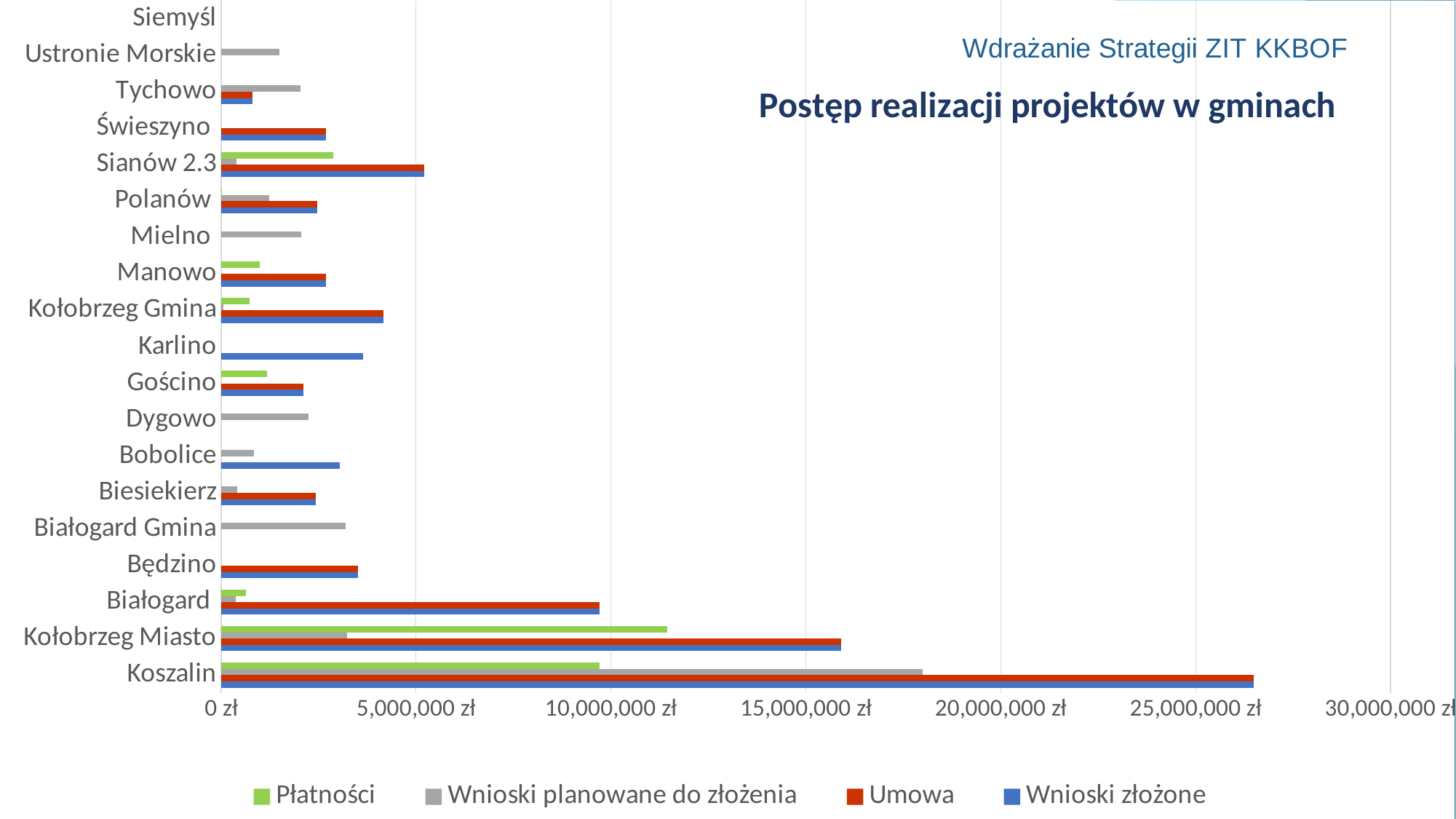

### Chart

| Category | Wnioski złożone | Umowa  | Wnioski planowane do złożenia  | Płatności  |
|---|---|---|---|---|
| Koszalin | 26496058.29 | 26496058.29 | 18000000.0 | 9716118.31 |
| Kołobrzeg Miasto | 15910447.71 | 15910447.71 | 3229579.0 | 11451289.8 |
| Białogard  | 9706759.829998 | 9706759.83 | 382500.0 | 638693.99 |
| Będzino | 3519840.44 | 3519840.44 | None | None |
| Białogard Gmina | None | None | 3200000.0 | None |
| Biesiekierz | 2422500.0 | 2422500.0 | 415565.0 | None |
| Bobolice | 3055079.05 | None | 850000.0 | None |
| Dygowo | None | None | 2249608.24 | None |
| Gościno | 2106689.57 | 2106689.57 | None | 1180109.1 |
| Karlino | 3644068.86 | None | None | None |
| Kołobrzeg Gmina | 4164371.9 | 4164371.9 | 53233.0 | 726786.65 |
| Manowo | 2689122.94 | 2689122.94 | None | 990448.09 |
| Mielno  | None | None | 2063497.63 | None |
| Polanów  | 2465182.16 | 2465182.16 | 1240626.0 | 19245.19 |
| Sianów 2.3 | 5213124.74 | 5213124.74 | 401910.0 | 2877540.7 |
| Świeszyno  | 2696602.5 | 2696602.5 | None | None |
| Tychowo | 816135.78 | 816135.78 | 2047704.0 | None |
| Ustronie Morskie | None | None | 1504500.0 | None |
| Siemyśl | None | None | None | None |